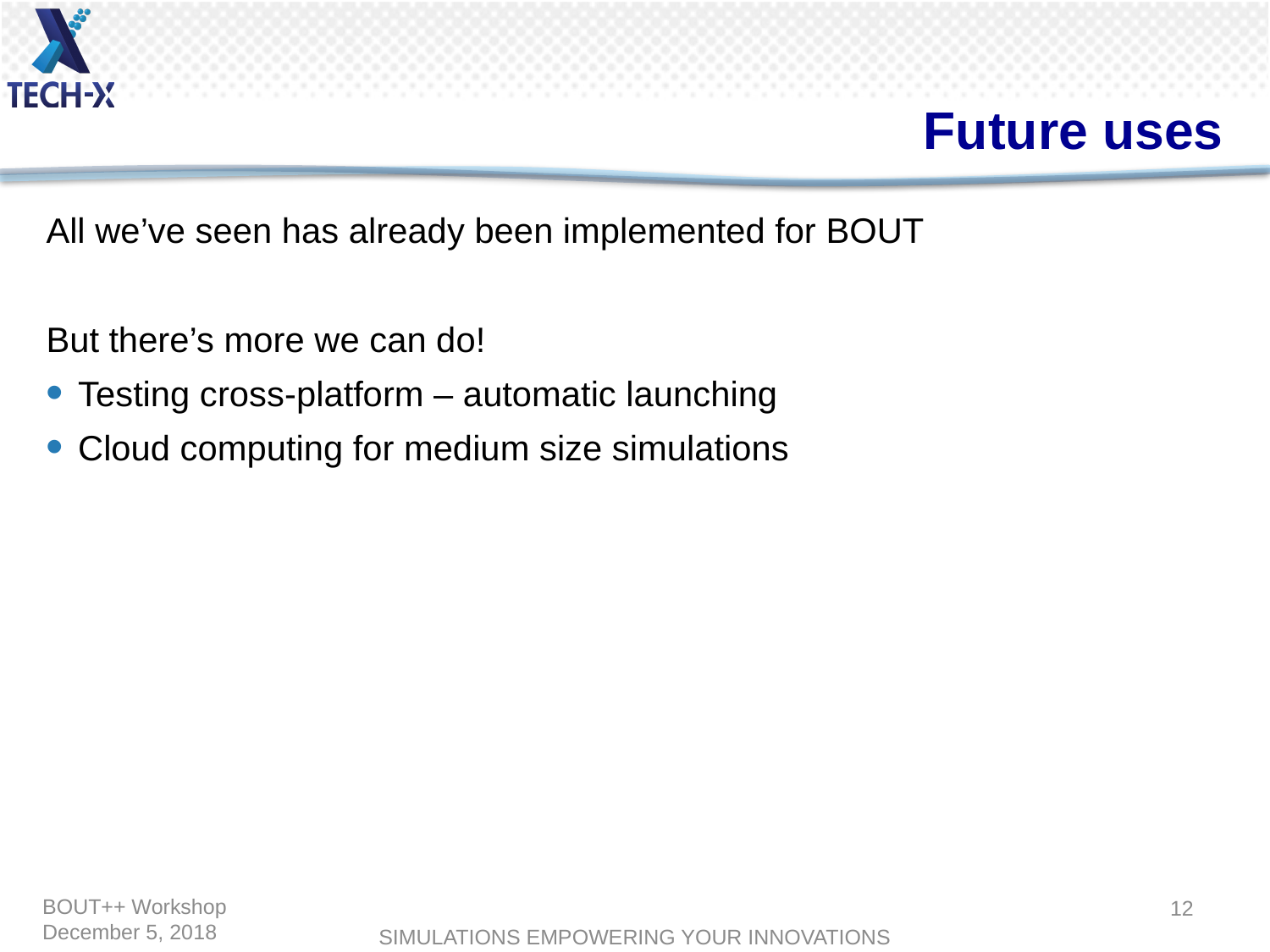

# Future uses
All we’ve seen has already been implemented for BOUT

But there’s more we can do!
Testing cross-platform – automatic launching
Cloud computing for medium size simulations

12
BOUT++ Workshop
December 5, 2018
SIMULATIONS EMPOWERING YOUR INNOVATIONS